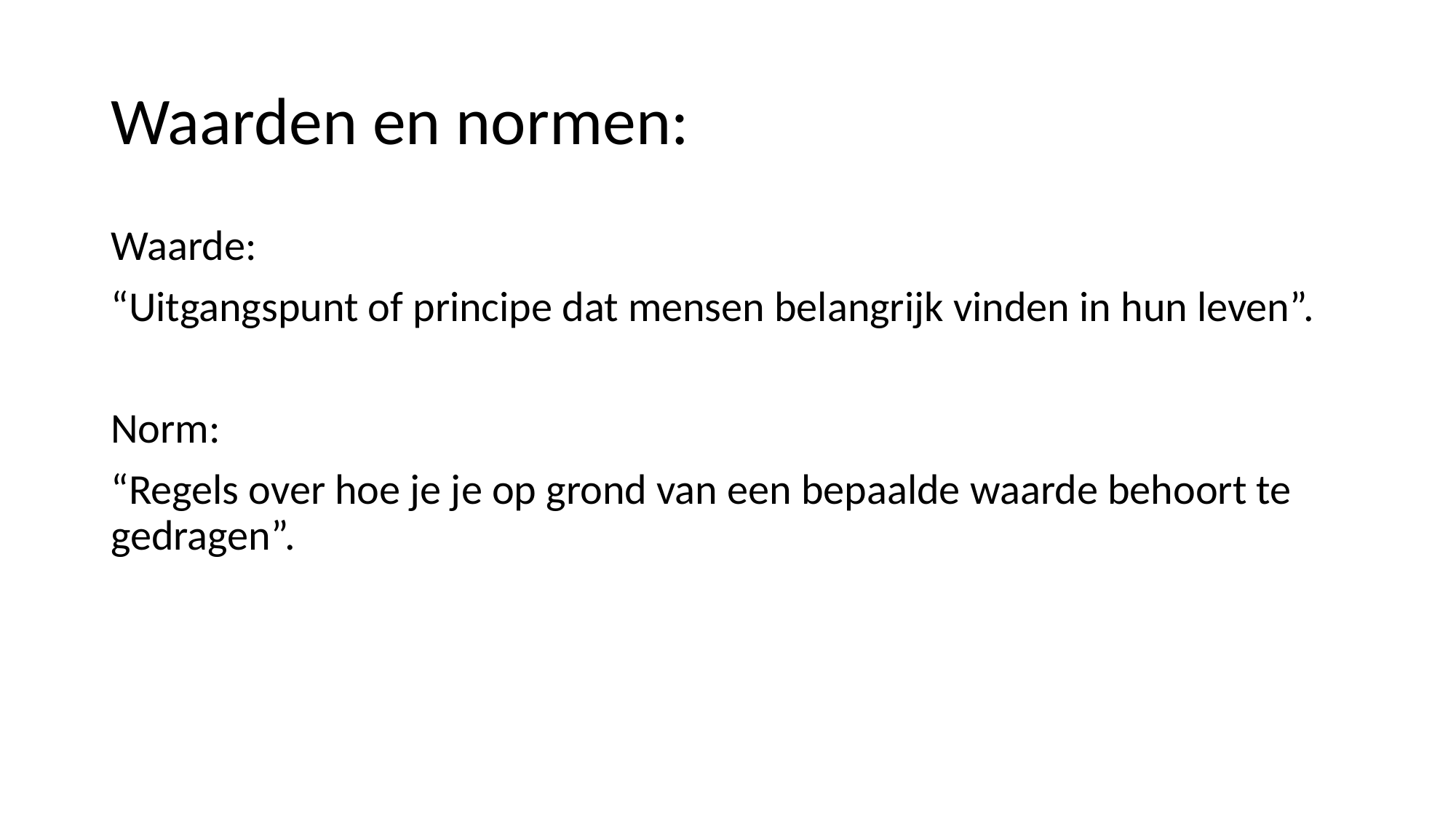

# Waarden en normen:
Waarde:
“Uitgangspunt of principe dat mensen belangrijk vinden in hun leven”.

Norm:
“Regels over hoe je je op grond van een bepaalde waarde behoort te gedragen”.